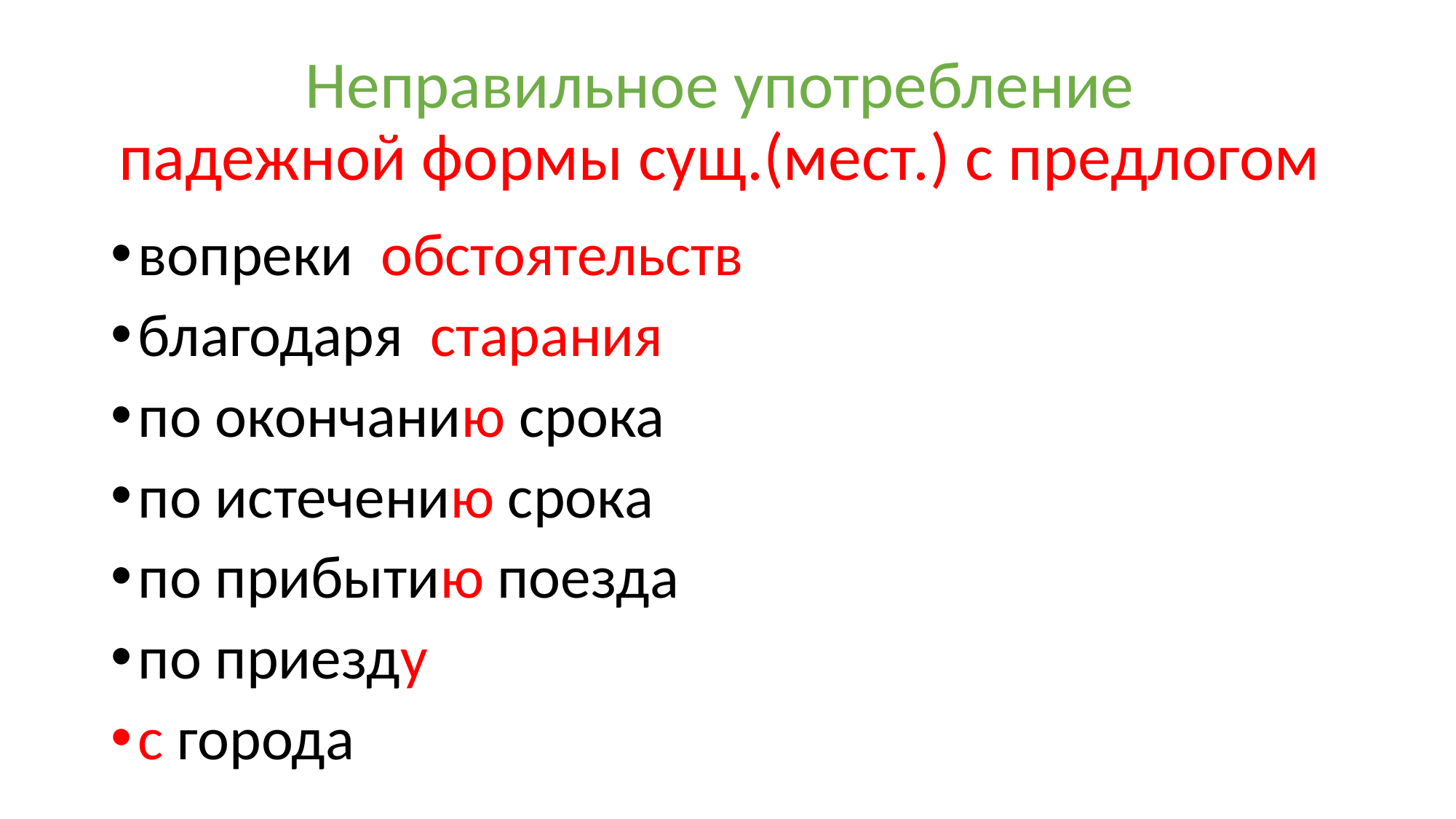

# Неправильное употребление падежной формы сущ.(мест.) с предлогом
вопреки  обстоятельств
благодаря  старания
по окончанию срока
по истечению срока
по прибытию поезда
по приезду
с города